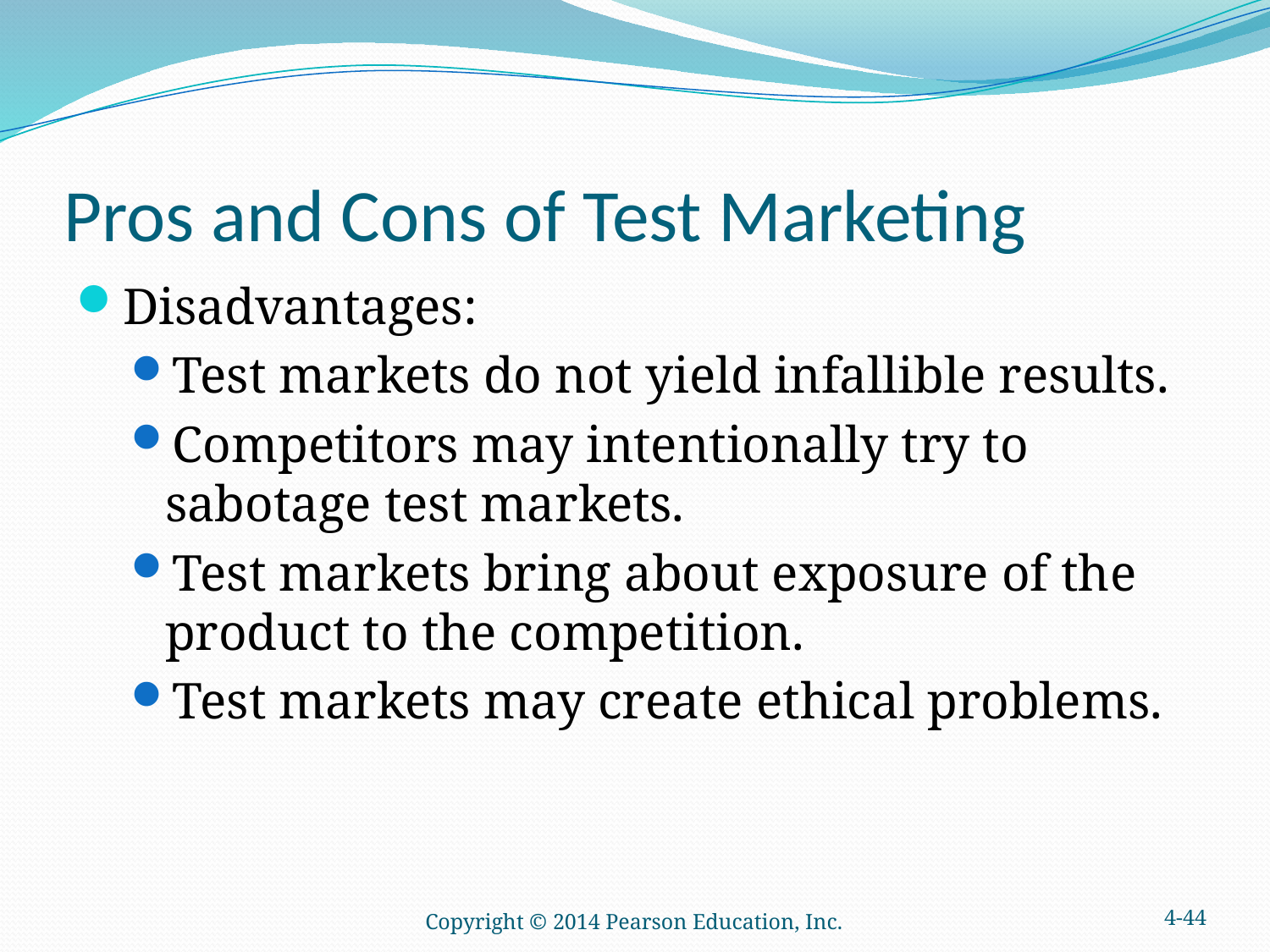

# Pros and Cons of Test Marketing
Disadvantages:
Test markets do not yield infallible results.
Competitors may intentionally try to sabotage test markets.
Test markets bring about exposure of the product to the competition.
Test markets may create ethical problems.
4-44

Copyright © 2014 Pearson Education, Inc.